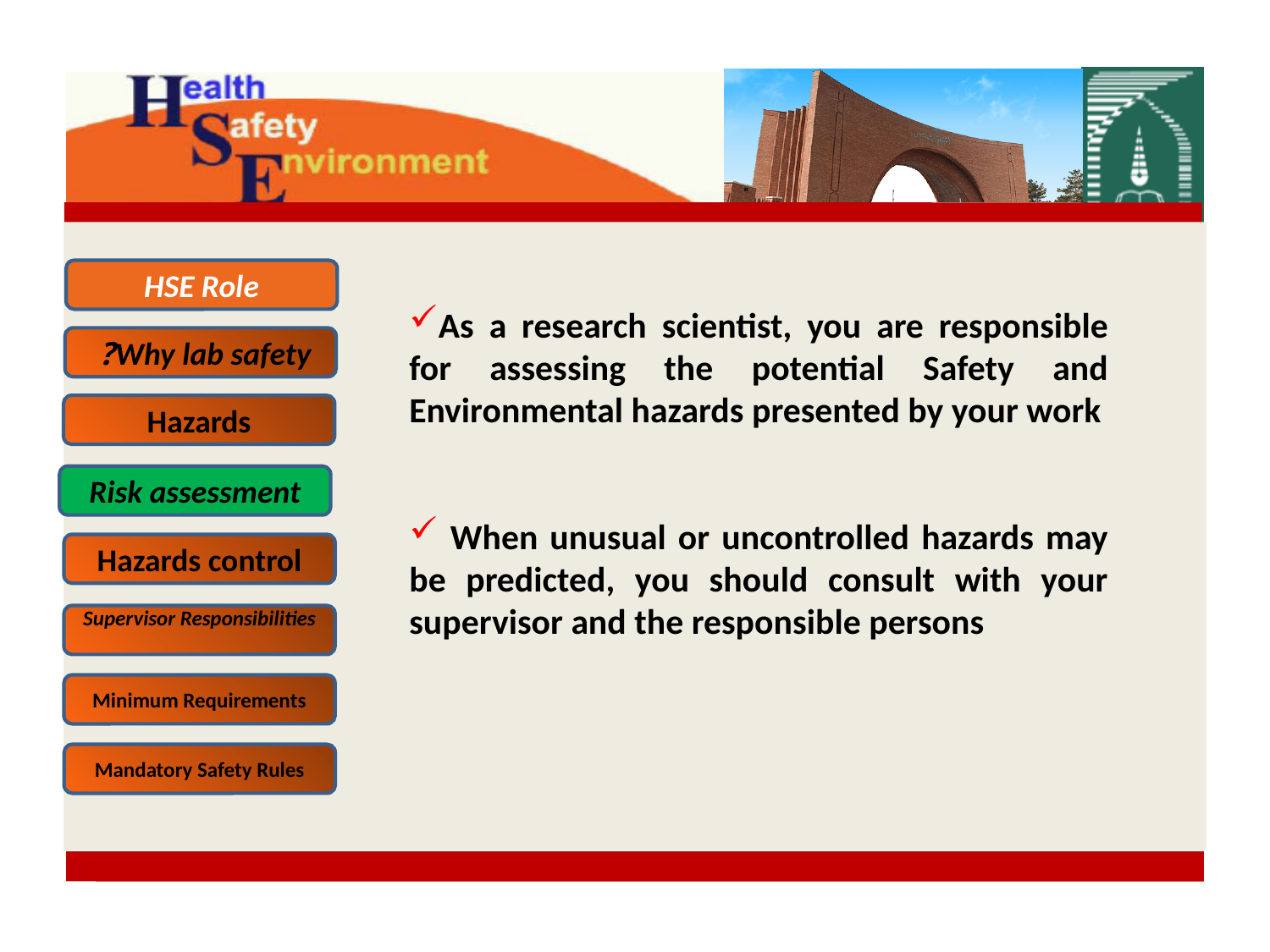

HSE Role
As a research scientist, you are responsible for assessing the potential Safety and Environmental hazards presented by your work

 When unusual or uncontrolled hazards may be predicted, you should consult with your supervisor and the responsible persons
Why lab safety?
Hazards
Risk assessment
Hazards control
Supervisor Responsibilities

Minimum Requirements
Mandatory Safety Rules